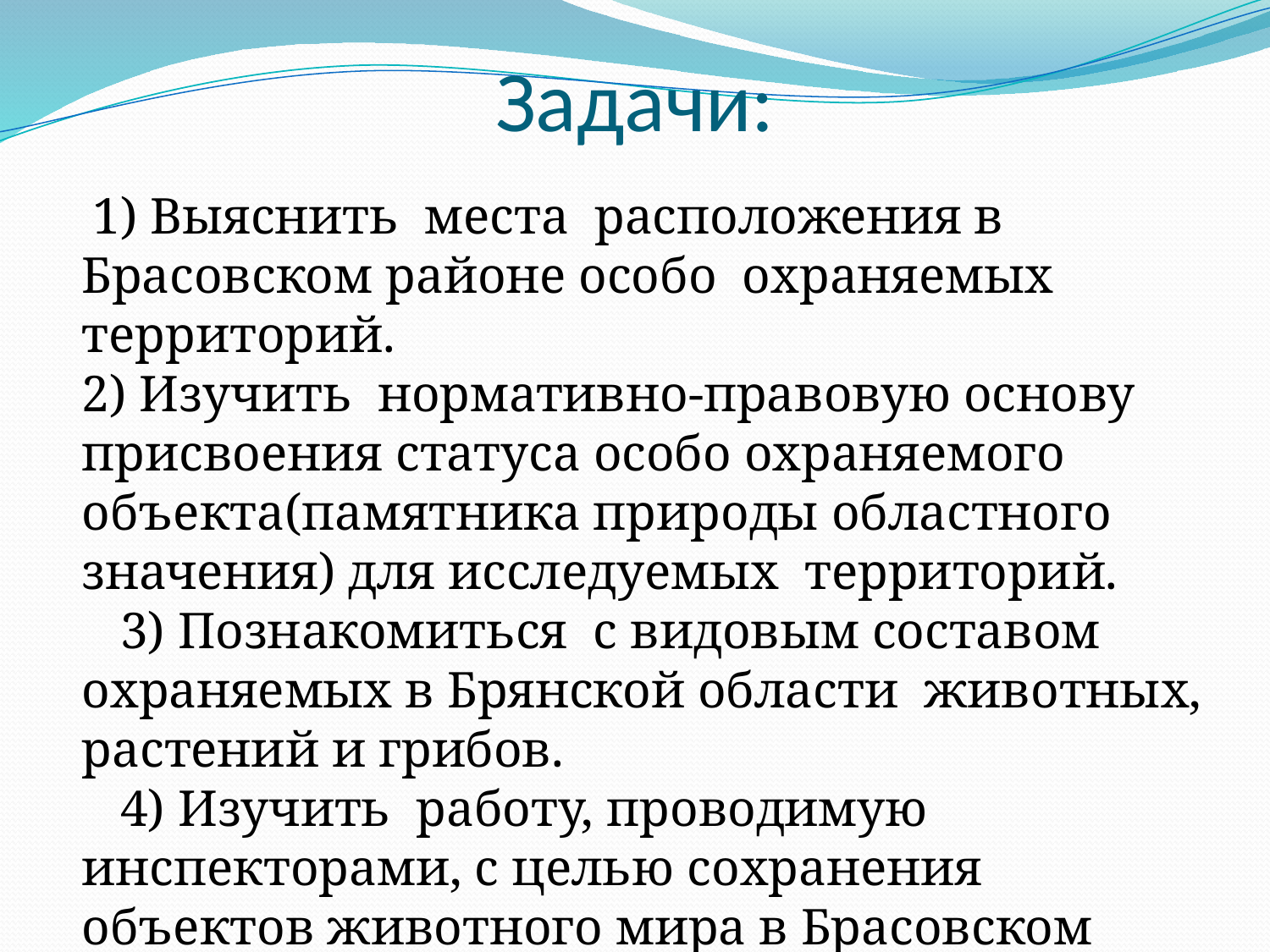

# Задачи:
 1) Выяснить  места  расположения в Брасовском районе особо  охраняемых территорий.
2) Изучить  нормативно-правовую основу присвоения статуса особо охраняемого объекта(памятника природы областного значения) для исследуемых  территорий.
   3) Познакомиться  с видовым составом охраняемых в Брянской области  животных, растений и грибов.
   4) Изучить  работу, проводимую инспекторами, с целью сохранения  объектов животного мира в Брасовском районе.